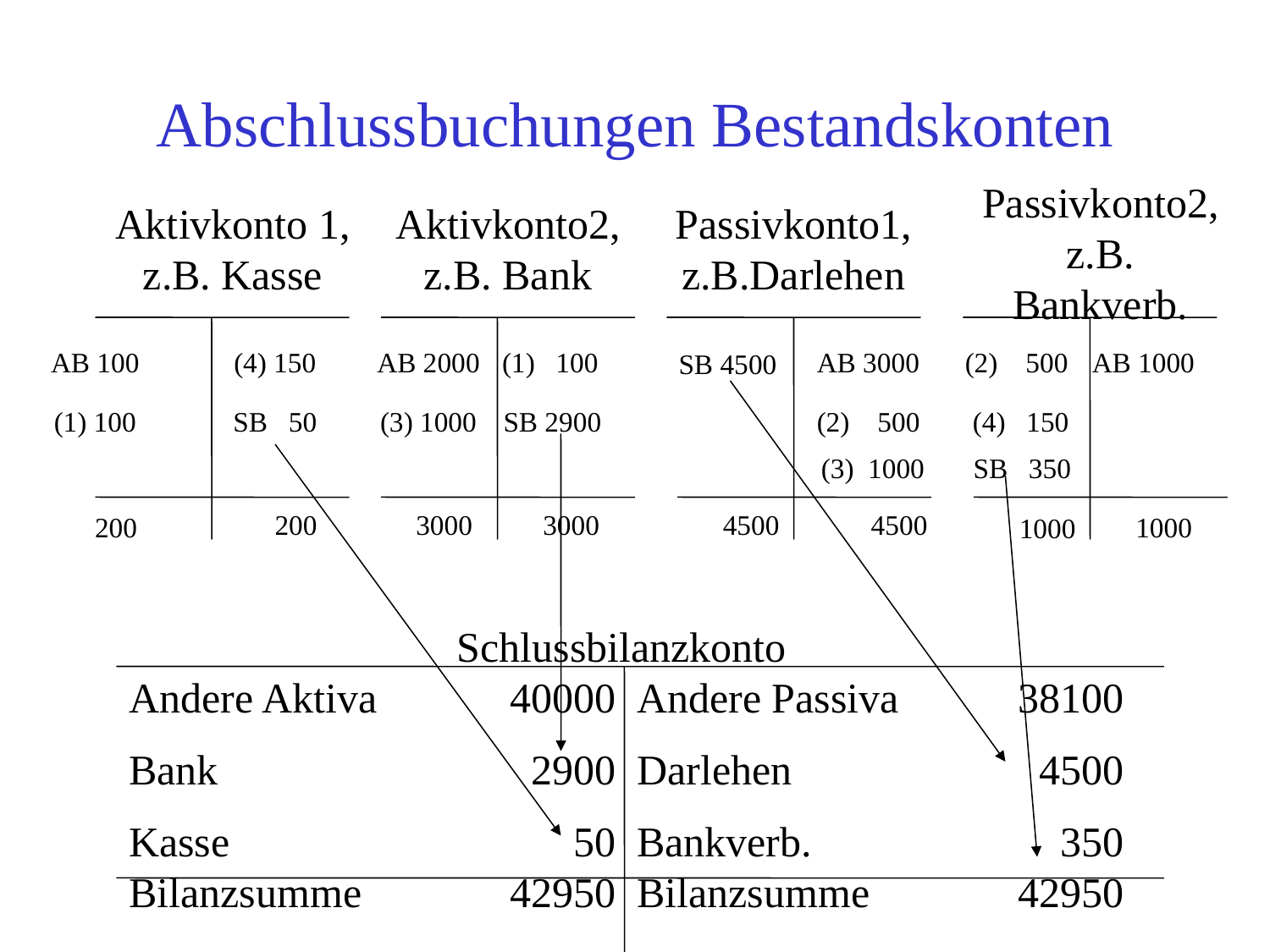

# Abschlussbuchungen Bestandskonten
Passivkonto2, z.B. Bankverb.
Aktivkonto 1, z.B. Kasse
Aktivkonto2, z.B. Bank
Passivkonto1, z.B.Darlehen

AB 100
(4) 150
AB 2000
(1)   100
AB 3000
(2)    500
AB 1000
SB 4500

SB 2900
(1) 100
SB   50
(3) 1000
(2)    500
(4)   150

(3)  1000
SB   350

      200
      3000
      3000
      4500
      4500
      200
      1000
      1000

		       Schlussbilanzkonto
Andere Aktiva		40000	Andere Passiva	38100
Bank			  2900	Darlehen		  4500
Kasse	    		      50	Bankverb.		    350
Bilanzsumme		42950	Bilanzsumme		42950